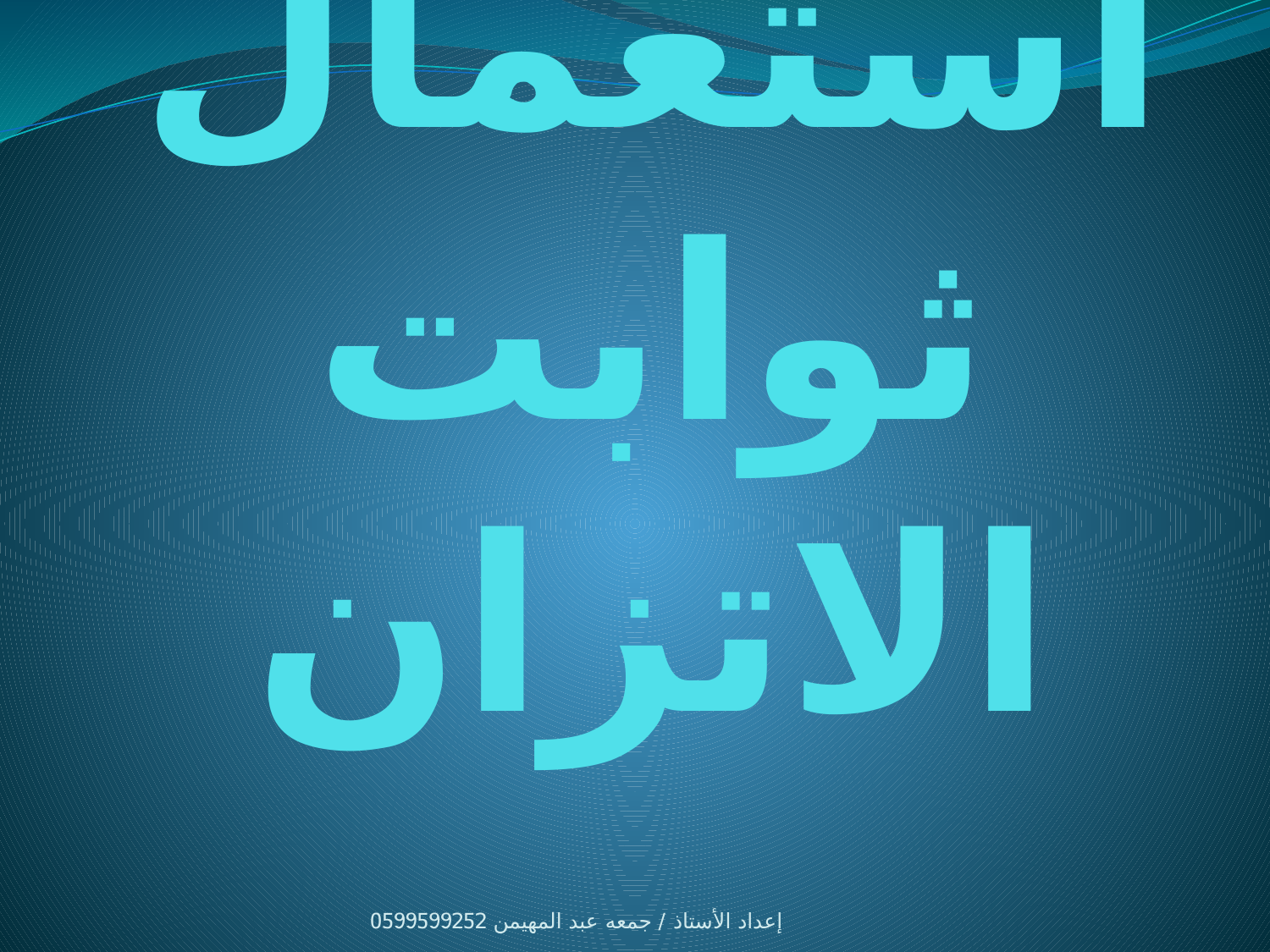

# استعمال ثوابت الاتزان
إعداد الأستاذ / جمعه عبد المهيمن 0599599252